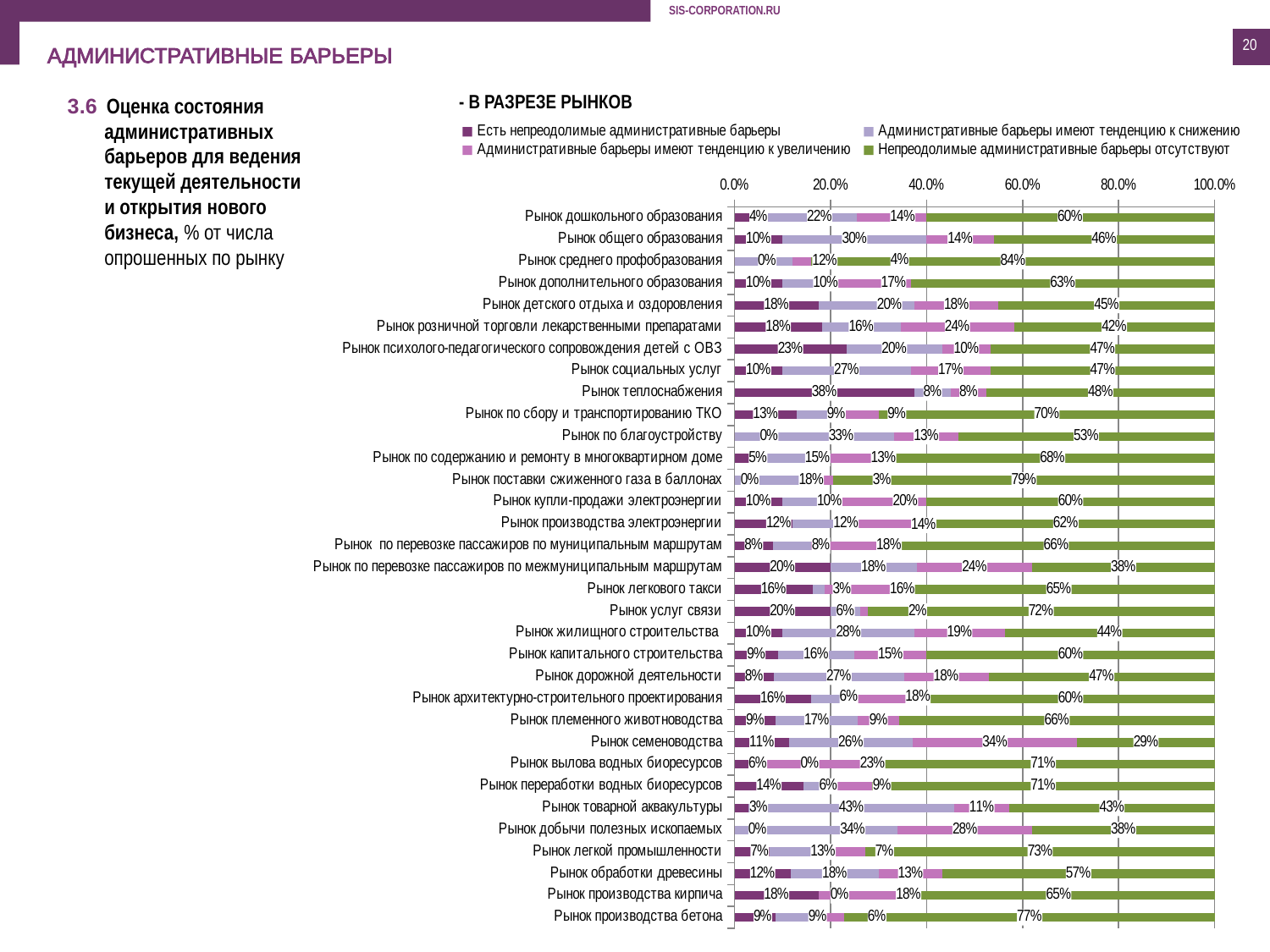

20
административные барьеры
- В разрезе рынков
3.6  Оценка состояния административных барьеров для ведения текущей деятельности
и открытия нового бизнеса, % от числа опрошенных по рынку

### Chart

| Category | Есть непреодолимые административные барьеры | Административные барьеры имеют тенденцию к снижению | Административные барьеры имеют тенденцию к увеличению | Непреодолимые административные барьеры отсутствуют |
|---|---|---|---|---|
| Рынок дошкольного образования | 0.036 | 0.21800000000000003 | 0.14500000000000002 | 0.6000000000000001 |
| Рынок общего образования | 0.1 | 0.30000000000000004 | 0.14 | 0.46 |
| Рынок среднего профобразования | 0.0 | 0.12000000000000001 | 0.04000000000000001 | 0.8400000000000001 |
| Рынок дополнительного образования | 0.1 | 0.1 | 0.167 | 0.6330000000000001 |
| Рынок детского отдыха и оздоровления | 0.17500000000000002 | 0.2 | 0.17500000000000002 | 0.45 |
| Рынок розничной торговли лекарственными препаратами | 0.18200000000000002 | 0.164 | 0.23600000000000002 | 0.41800000000000004 |
| Рынок психолого-педагогического сопровождения детей с ОВЗ | 0.233 | 0.2 | 0.1 | 0.4670000000000001 |
| Рынок социальных услуг | 0.1 | 0.267 | 0.167 | 0.4670000000000001 |
| Рынок теплоснабжения | 0.37500000000000006 | 0.07500000000000001 | 0.07500000000000001 | 0.47500000000000003 |
| Рынок по сбору и транспортированию ТКО | 0.129 | 0.08600000000000002 | 0.08600000000000002 | 0.7000000000000001 |
| Рынок по благоустройству | 0.0 | 0.3330000000000001 | 0.133 | 0.533 |
| Рынок по содержанию и ремонту в многоквартирном доме | 0.05 | 0.15000000000000002 | 0.125 | 0.6750000000000002 |
| Рынок поставки сжиженного газа в баллонах | 0.0 | 0.17600000000000002 | 0.030000000000000002 | 0.794 |
| Рынок купли-продажи электроэнергии | 0.1 | 0.1 | 0.2 | 0.6000000000000001 |
| Рынок производства электроэнергии | 0.12000000000000001 | 0.12000000000000001 | 0.14 | 0.6200000000000001 |
| Рынок  по перевозке пассажиров по муниципальным маршрутам | 0.08000000000000002 | 0.08000000000000002 | 0.18000000000000002 | 0.6600000000000001 |
| Рынок по перевозке пассажиров по межмуниципальным маршрутам | 0.2 | 0.18000000000000002 | 0.24000000000000002 | 0.38000000000000006 |
| Рынок легкового такси | 0.163 | 0.025 | 0.163 | 0.6500000000000001 |
| Рынок услуг связи | 0.2 | 0.062000000000000006 | 0.014999999999999998 | 0.7230000000000001 |
| Рынок жилищного строительства  | 0.1 | 0.275 | 0.18800000000000003 | 0.43800000000000006 |
| Рынок капитального строительства | 0.09000000000000001 | 0.16 | 0.15000000000000002 | 0.6000000000000001 |
| Рынок дорожной деятельности | 0.082 | 0.271 | 0.17600000000000002 | 0.47100000000000003 |
| Рынок архитектурно-строительного проектирования | 0.16 | 0.060000000000000005 | 0.18000000000000002 | 0.6000000000000001 |
| Рынок племенного животноводства | 0.08600000000000002 | 0.171 | 0.08600000000000002 | 0.6570000000000001 |
| Рынок семеноводства | 0.114 | 0.257 | 0.3430000000000001 | 0.28600000000000003 |
| Рынок вылова водных биоресурсов | 0.05700000000000001 | 0.0 | 0.229 | 0.7140000000000001 |
| Рынок переработки водных биоресурсов | 0.14300000000000002 | 0.05700000000000001 | 0.08600000000000002 | 0.7140000000000001 |
| Рынок товарной аквакультуры | 0.029 | 0.4290000000000001 | 0.114 | 0.4290000000000001 |
| Рынок добычи полезных ископаемых | 0.0 | 0.34 | 0.2800000000000001 | 0.38000000000000006 |
| Рынок легкой промышленности | 0.07300000000000001 | 0.127 | 0.07300000000000001 | 0.7270000000000001 |
| Рынок обработки древесины | 0.11700000000000002 | 0.18300000000000002 | 0.133 | 0.567 |
| Рынок производства кирпича | 0.17500000000000002 | 0.0 | 0.17500000000000002 | 0.6500000000000001 |
| Рынок производства бетона | 0.08600000000000002 | 0.08600000000000002 | 0.05700000000000001 | 0.7710000000000001 |